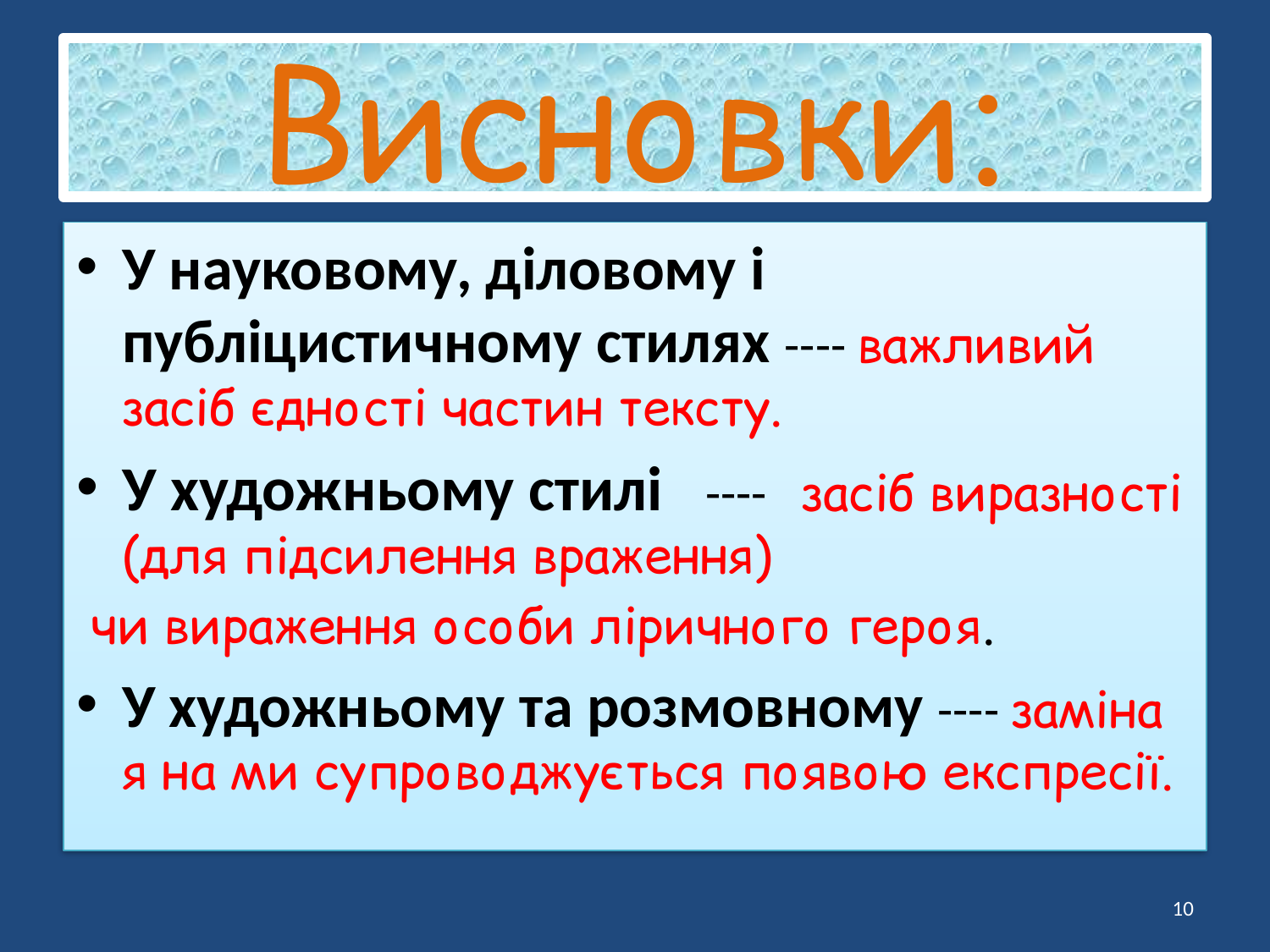

# Висновки:
У науковому, діловому і публіцистичному стилях ---- важливий засіб єдності частин тексту.
У художньому стилі   ----   засіб виразності (для підсилення враження)
 чи вираження особи ліричного героя.
У художньому та розмовному ---- заміна я на ми супроводжується появою експресії.

10